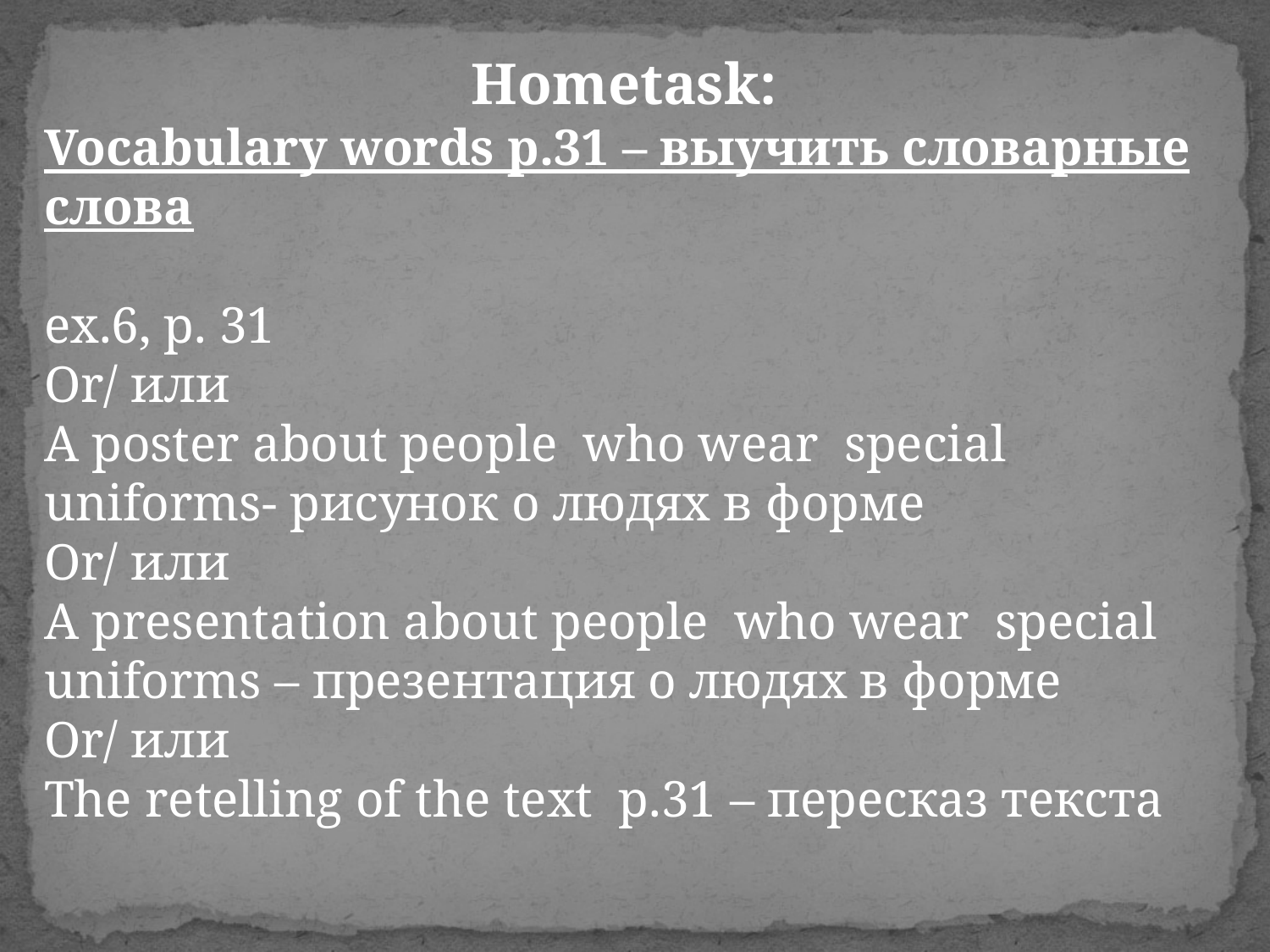

Hometask:
Vocabulary words p.31 – выучить словарные слова

ex.6, p. 31
Or/ или
A poster about people  who wear  special uniforms- рисунок о людях в форме
Or/ или
A presentation about people  who wear  special uniforms – презентация о людях в форме
Or/ или
The retelling of the text  p.31 – пересказ текста